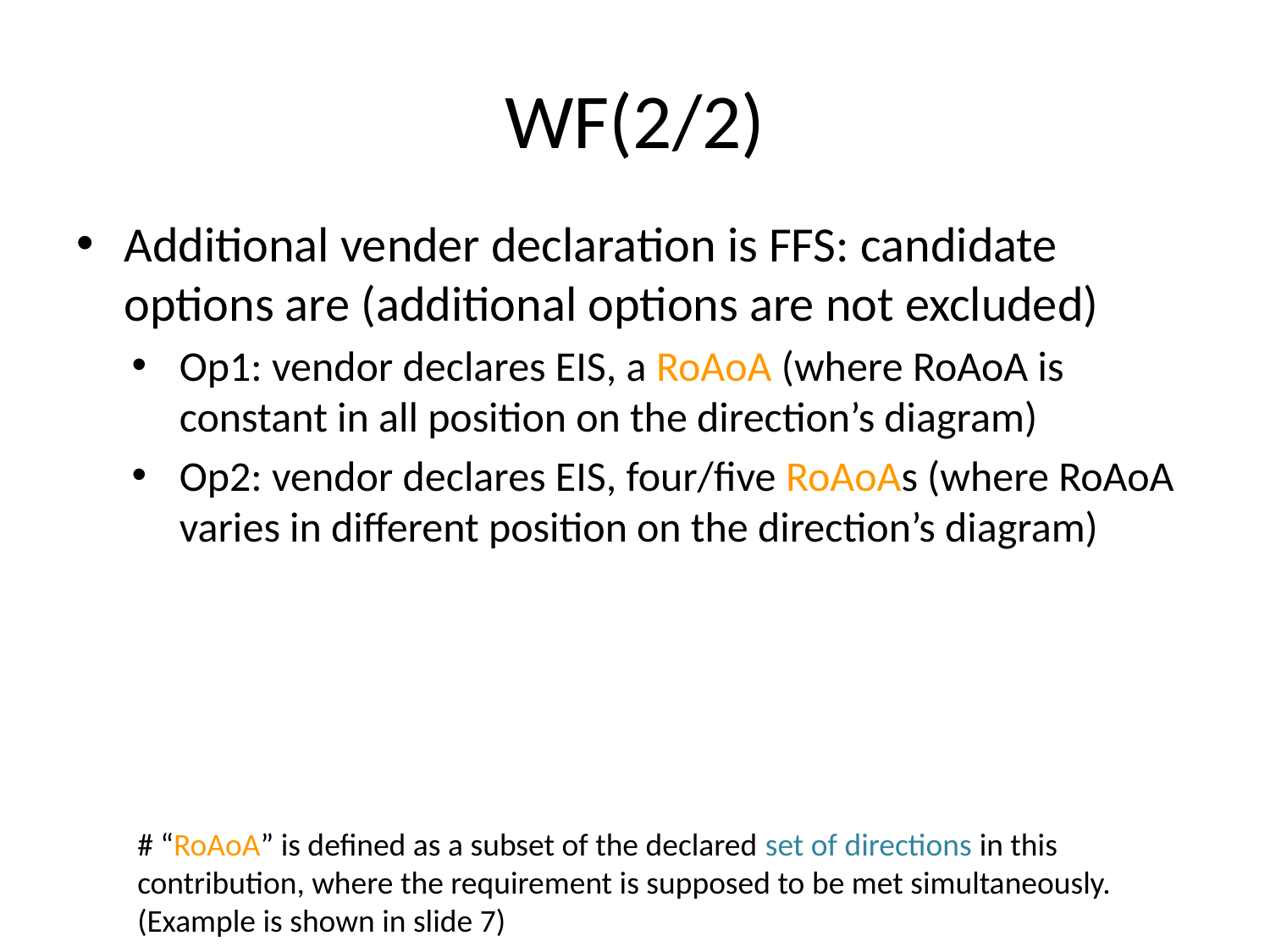

# WF(2/2)
Additional vender declaration is FFS: candidate options are (additional options are not excluded)
Op1: vendor declares EIS, a RoAoA (where RoAoA is constant in all position on the direction’s diagram)
Op2: vendor declares EIS, four/five RoAoAs (where RoAoA varies in different position on the direction’s diagram)
# “RoAoA” is defined as a subset of the declared set of directions in this contribution, where the requirement is supposed to be met simultaneously.
(Example is shown in slide 7)